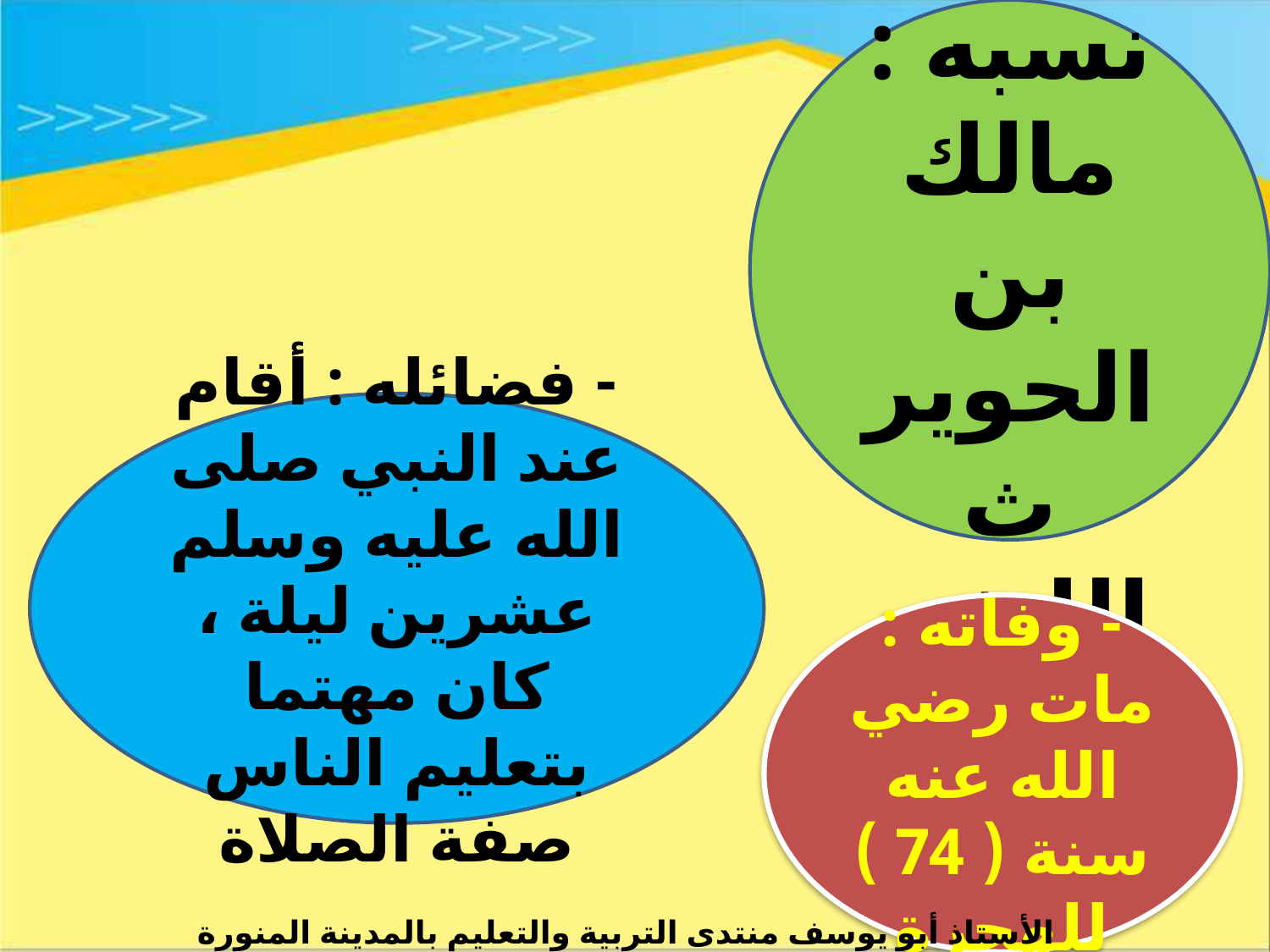

- نسبه : مالك بن الحويرث الليثي
- فضائله : أقام عند النبي صلى الله عليه وسلم عشرين ليلة ، كان مهتما بتعليم الناس صفة الصلاة
- وفاته : مات رضي الله عنه سنة ( 74 ) للهجرة
الأستاذ أبو يوسف منتدى التربية والتعليم بالمدينة المنورة